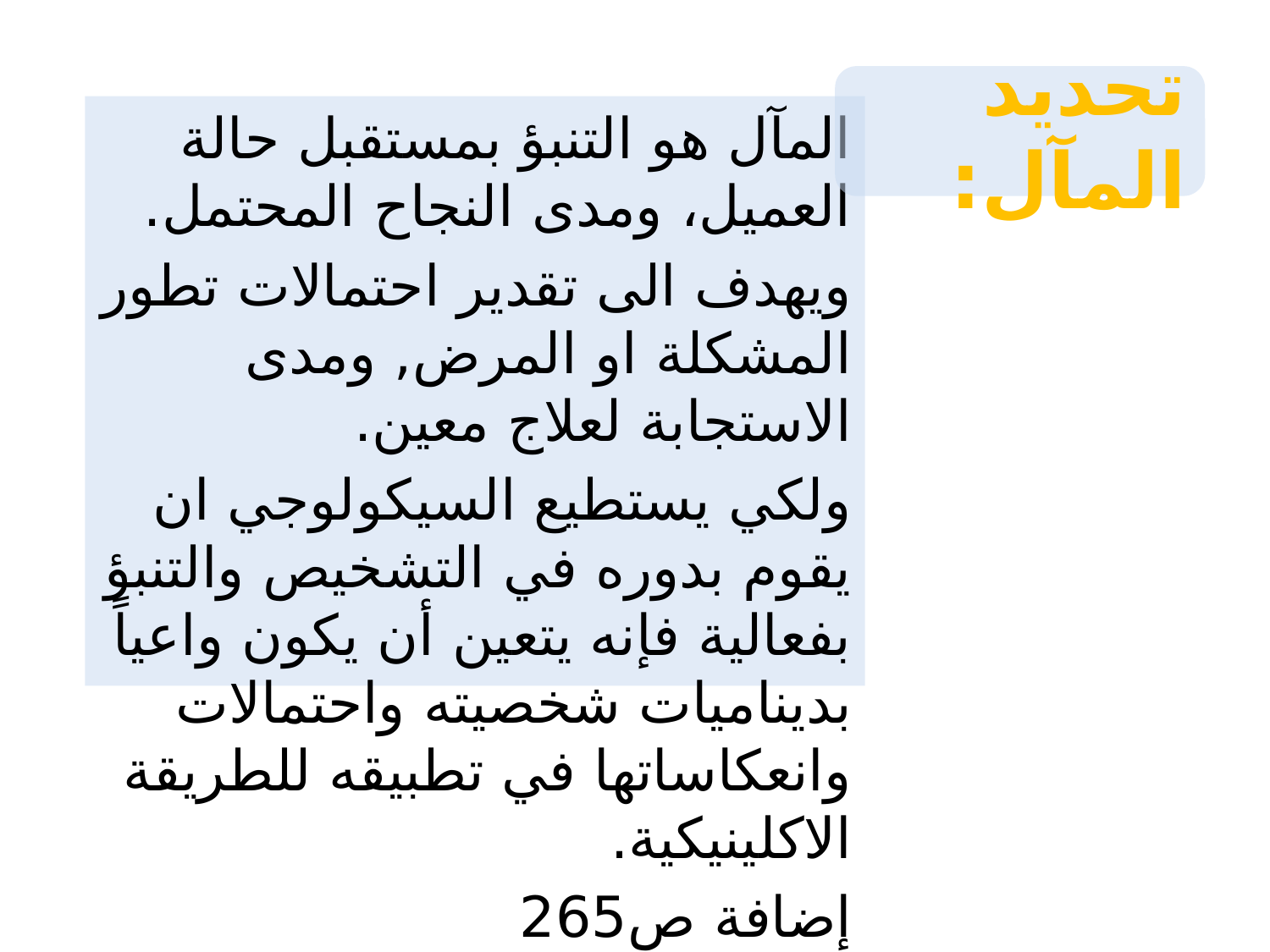

تحديد المآل:
المآل هو التنبؤ بمستقبل حالة العميل، ومدى النجاح المحتمل.
ويهدف الى تقدير احتمالات تطور المشكلة او المرض, ومدى الاستجابة لعلاج معين.
ولكي يستطيع السيكولوجي ان يقوم بدوره في التشخيص والتنبؤ بفعالية فإنه يتعين أن يكون واعياً بديناميات شخصيته واحتمالات وانعكاساتها في تطبيقه للطريقة الاكلينيكية.
إضافة ص265